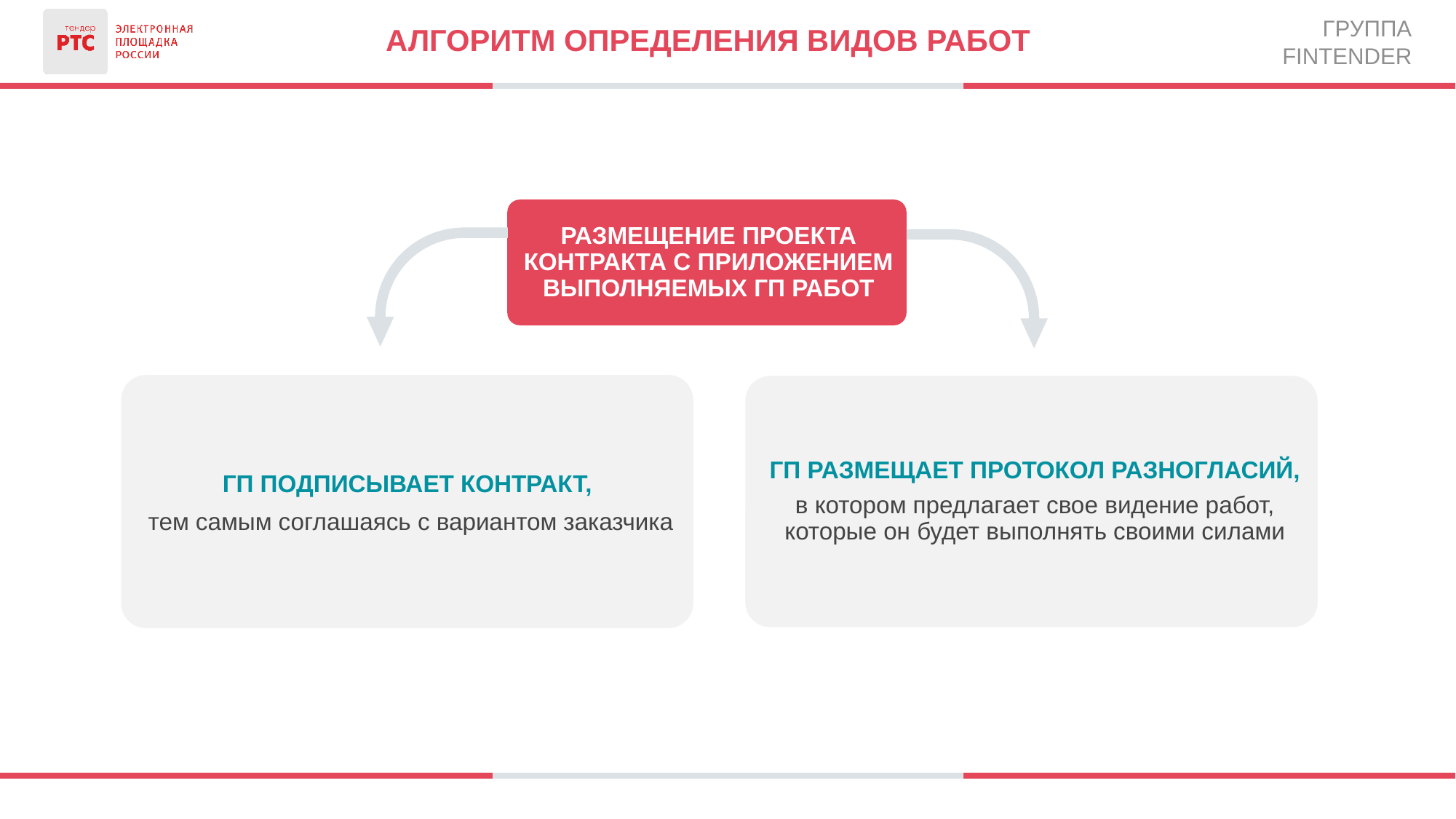

# Алгоритм определения видов работ

РАЗМЕЩЕНИЕ ПРОЕКТА КОНТРАКТА С ПРИЛОЖЕНИЕМ ВЫПОЛНЯЕМЫХ ГП РАБОТ

ГП РАЗМЕЩАЕТ ПРОТОКОЛ РАЗНОГЛАСИЙ,
в котором предлагает свое видение работ, которые он будет выполнять своими силами

ГП ПОДПИСЫВАЕТ КОНТРАКТ,
тем самым соглашаясь с вариантом заказчика